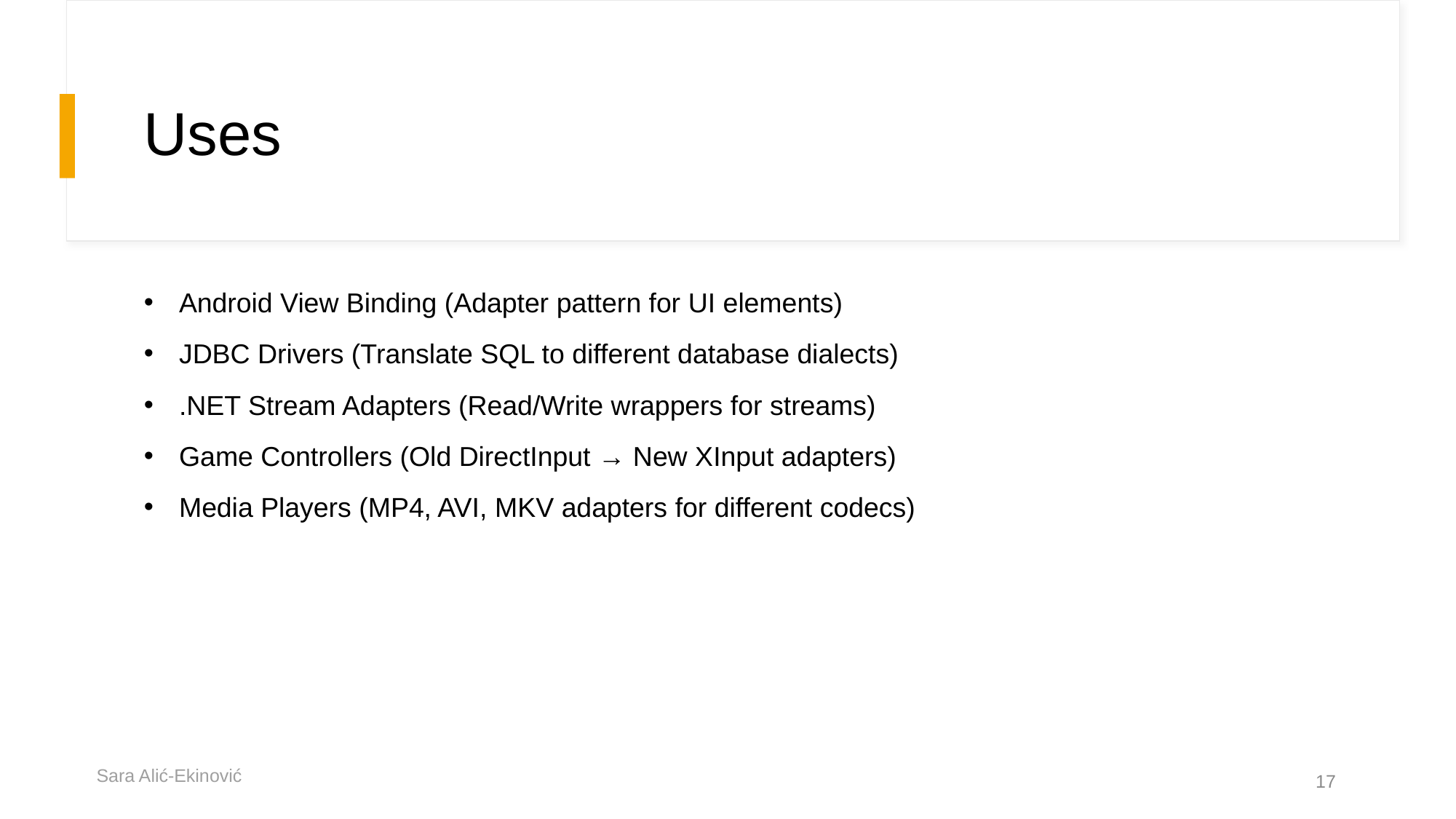

# Uses
 Android View Binding (Adapter pattern for UI elements)
 JDBC Drivers (Translate SQL to different database dialects)
 .NET Stream Adapters (Read/Write wrappers for streams)
 Game Controllers (Old DirectInput → New XInput adapters)
 Media Players (MP4, AVI, MKV adapters for different codecs)
Sara Alić-Ekinović
17